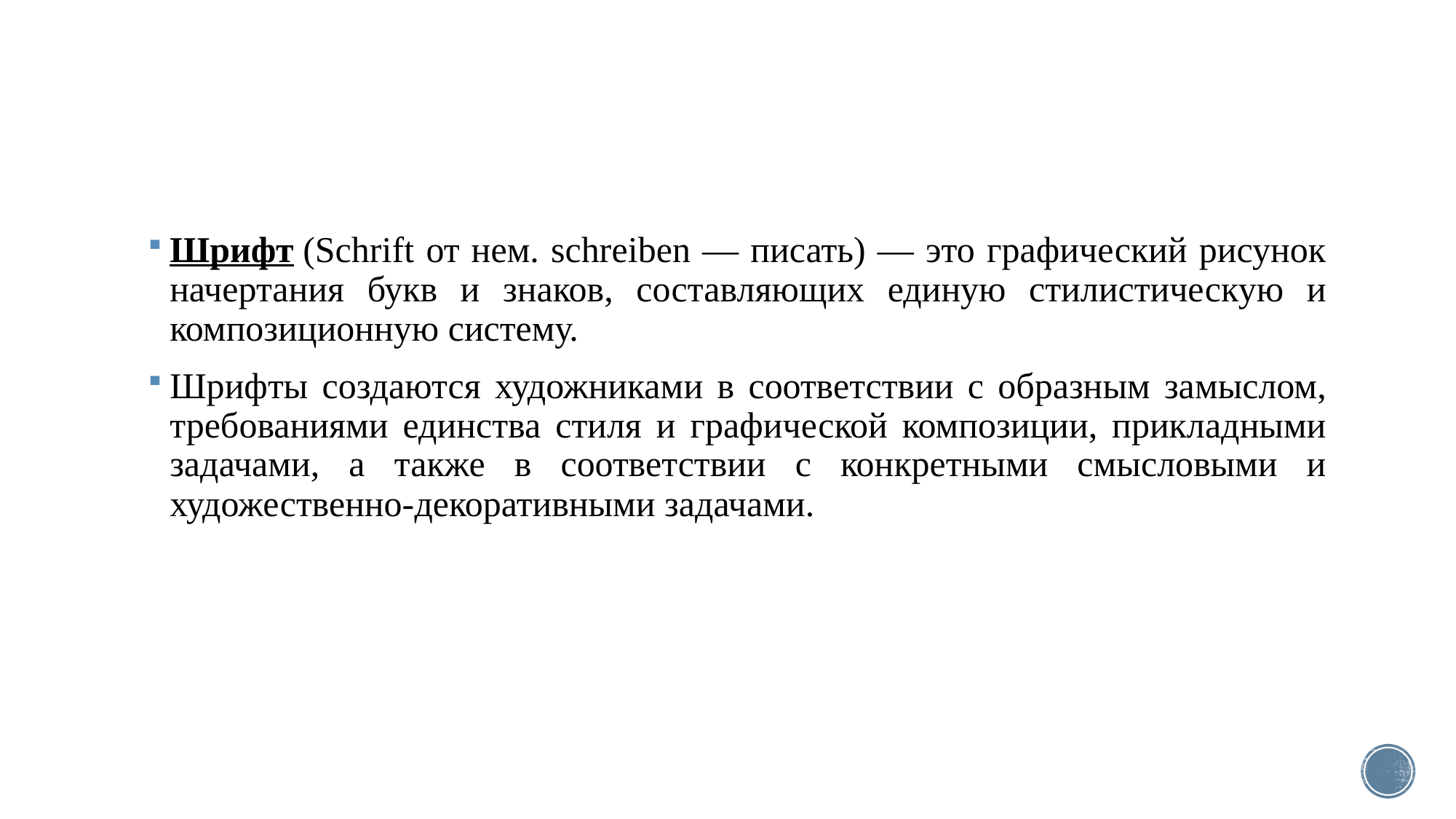

Шрифт (Schrift от нем. schreiben — писать) — это графический рисунок начертания букв и знаков, составляющих единую стилистическую и композиционную систему.
Шрифты создаются художниками в соответствии с образным замыслом, требованиями единства стиля и графической композиции, прикладными задачами, а также в соответствии с конкретными смысловыми и художественно-декоративными задачами.